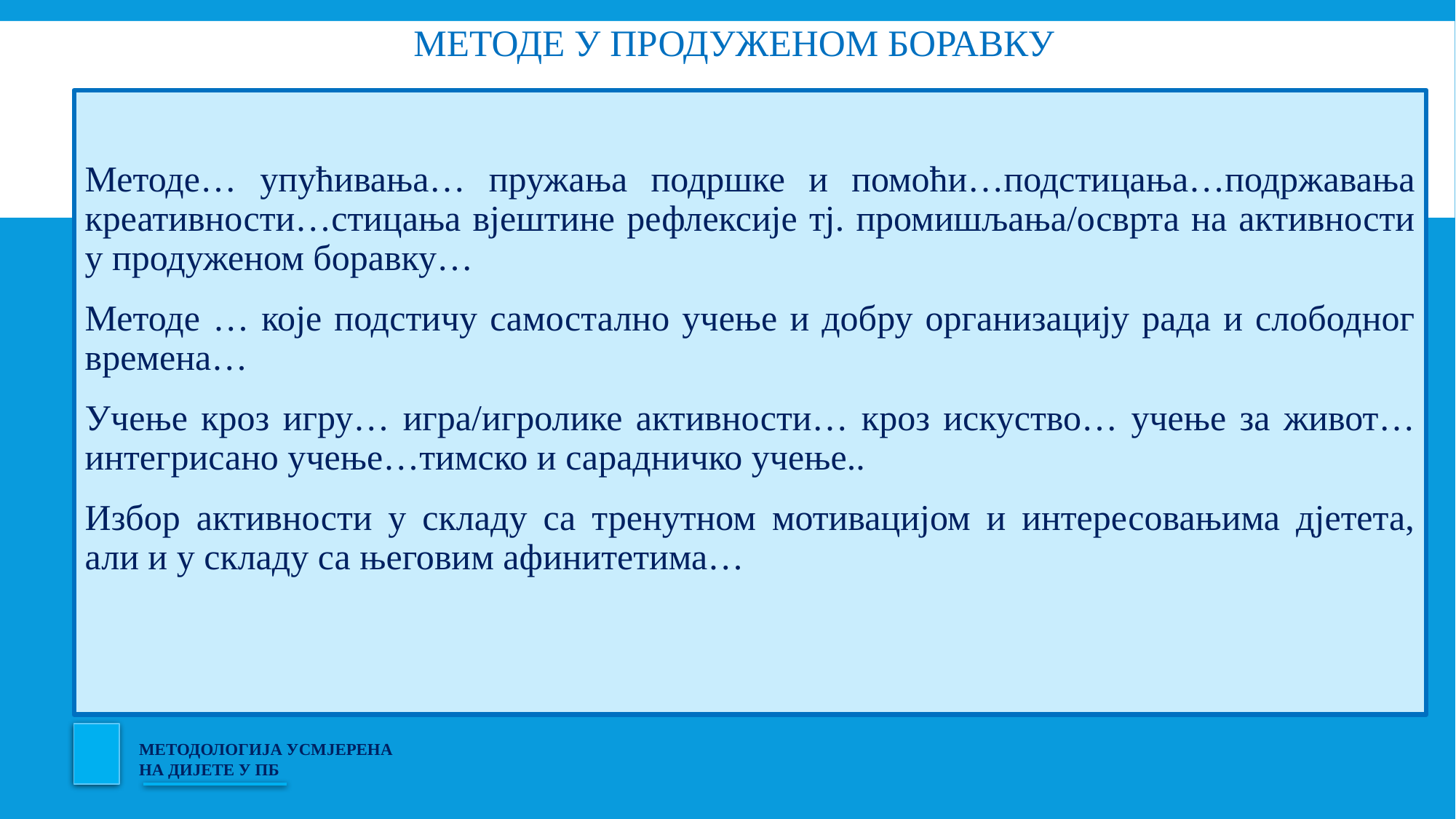

Методе у продуженом боравку
#

Методе… упућивања… пружања подршке и помоћи…подстицања…подржавања креативности…стицања вјештине рефлексије тј. промишљања/осврта на активности у продуженом боравку…
Методе … које подстичу самостално учење и добру организацију рада и слободног времена…
Учење кроз игру… игра/игролике активности… кроз искуство… учење за живот…интегрисано учење…тимско и сарадничко учење..
Избор активности у складу са тренутном мотивацијом и интересовањима дјетета, али и у складу са његовим афинитетима…

МЕТОДОЛОГИЈА УСМЈЕРЕНА  НА ДИЈЕТЕ У ПБ